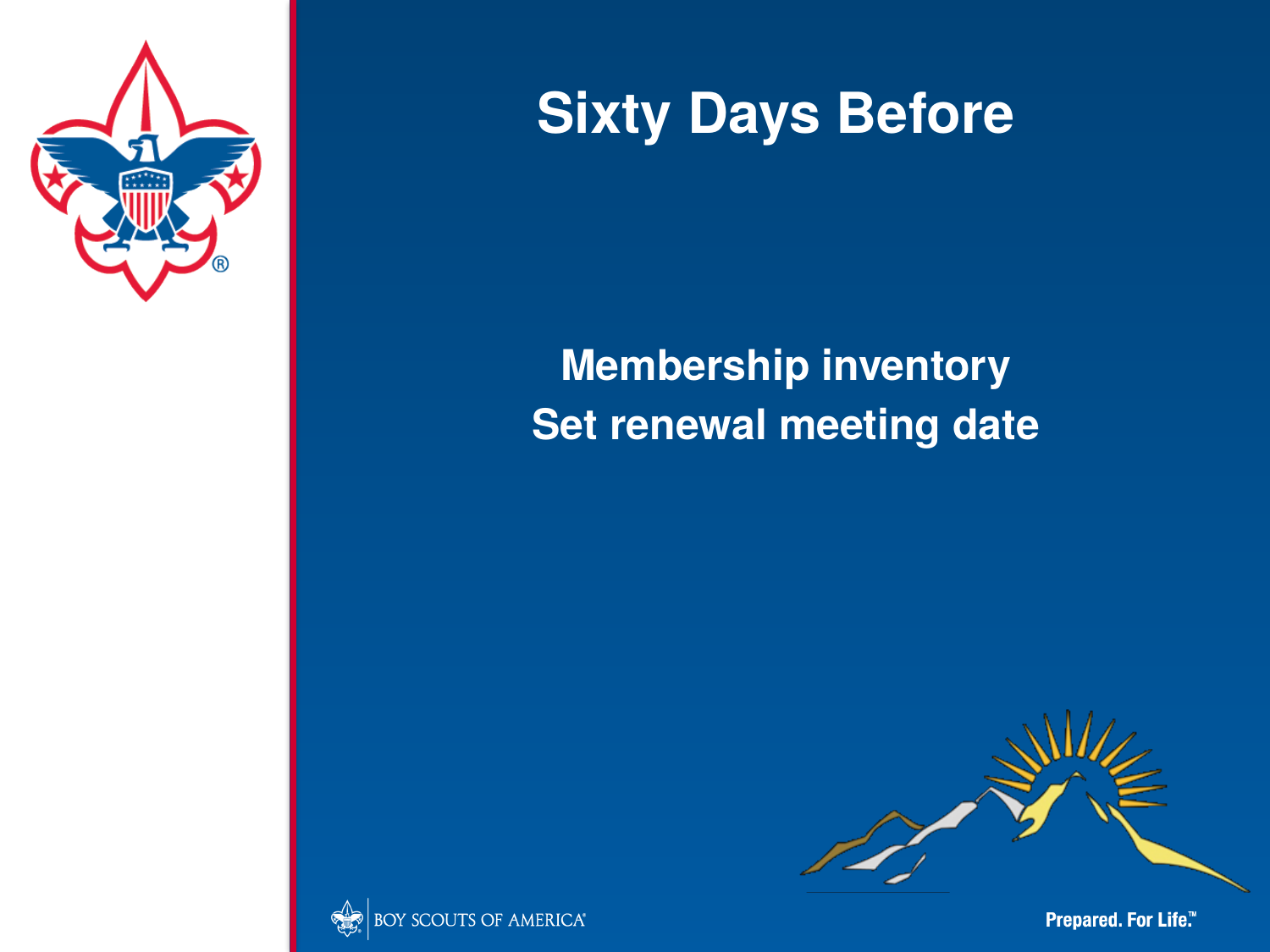

Sixty Days Before
Membership inventory
Set renewal meeting date